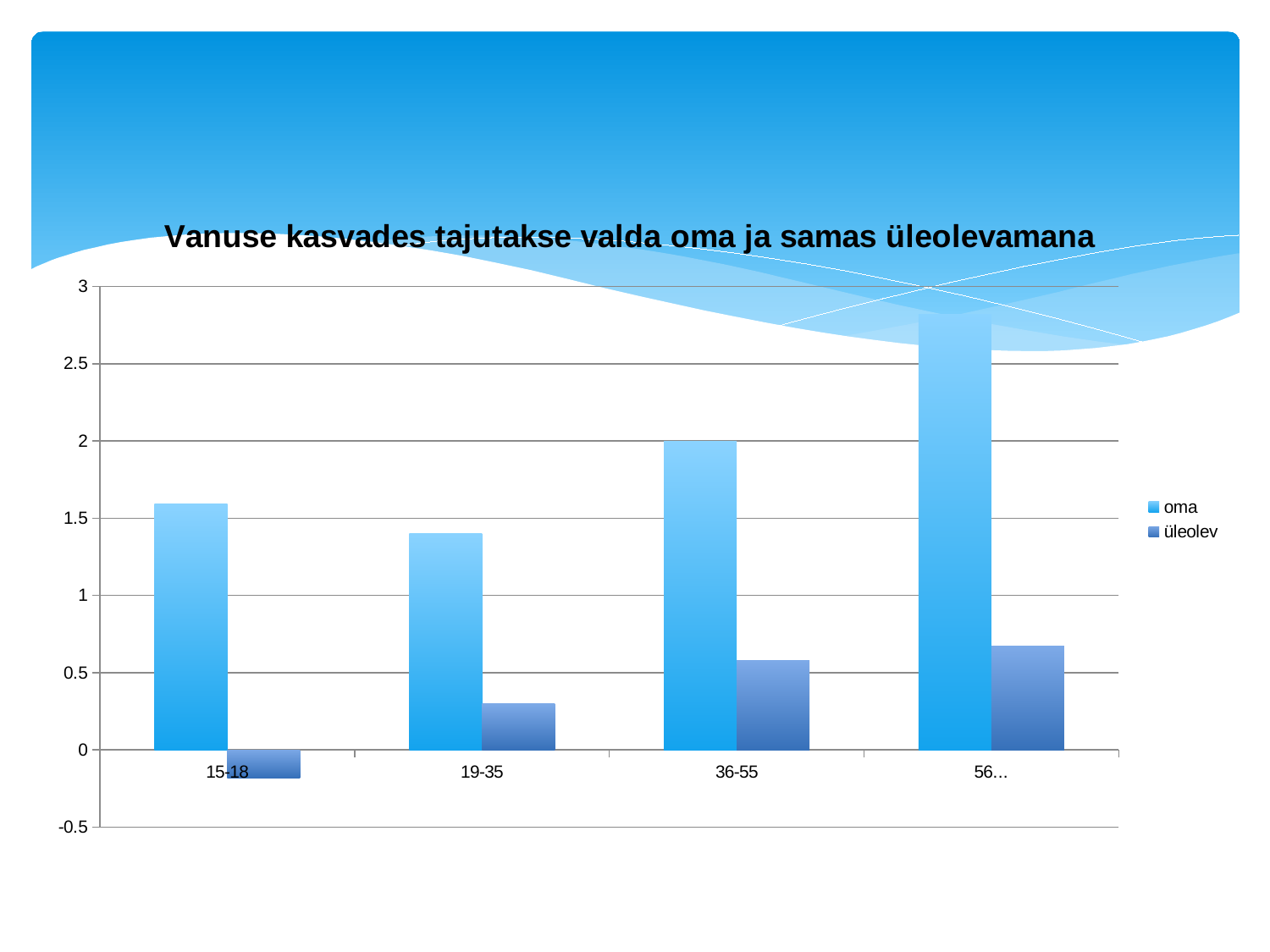

### Chart: Vanuse kasvades tajutakse valda oma ja samas üleolevamana

| Category | oma | üleolev |
|---|---|---|
| 15-18 | 1.59 | -0.18 |
| 19-35 | 1.4 | 0.3 |
| 36-55 | 2.0 | 0.58 |
| 56... | 2.82 | 0.67 |